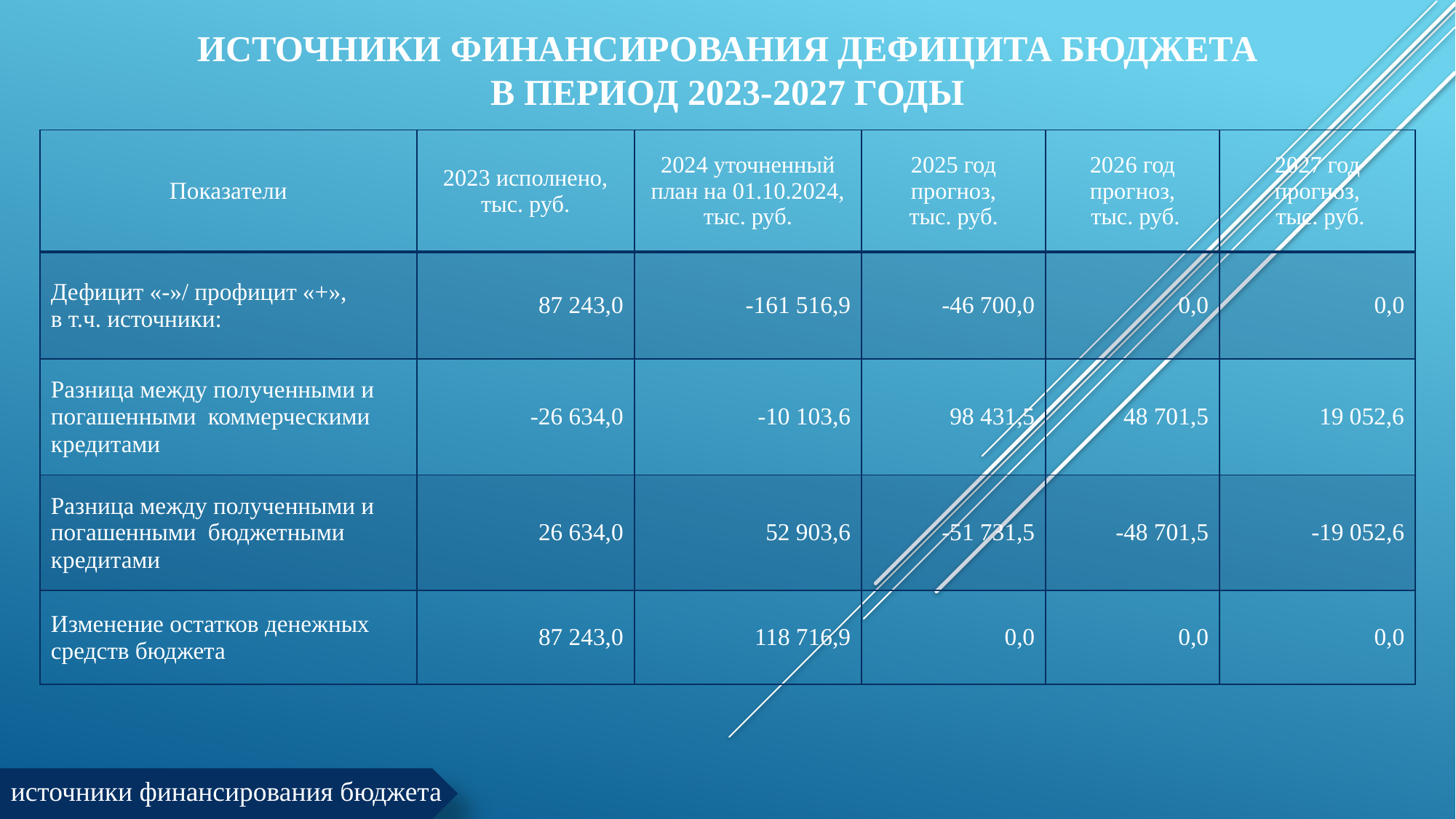

# Источники финансирования дефицита бюджета в период 2023-2027 годы
| Показатели | 2023 исполнено, тыс. руб. | 2024 уточненный план на 01.10.2024, тыс. руб. | 2025 год прогноз, тыс. руб. | 2026 год прогноз, тыс. руб. | 2027 год прогноз, тыс. руб. |
| --- | --- | --- | --- | --- | --- |
| Дефицит «-»/ профицит «+», в т.ч. источники: | 87 243,0 | -161 516,9 | -46 700,0 | 0,0 | 0,0 |
| Разница между полученными и погашенными коммерческими кредитами | -26 634,0 | -10 103,6 | 98 431,5 | 48 701,5 | 19 052,6 |
| Разница между полученными и погашенными бюджетными кредитами | 26 634,0 | 52 903,6 | -51 731,5 | -48 701,5 | -19 052,6 |
| Изменение остатков денежных средств бюджета | 87 243,0 | 118 716,9 | 0,0 | 0,0 | 0,0 |

источники финансирования бюджета